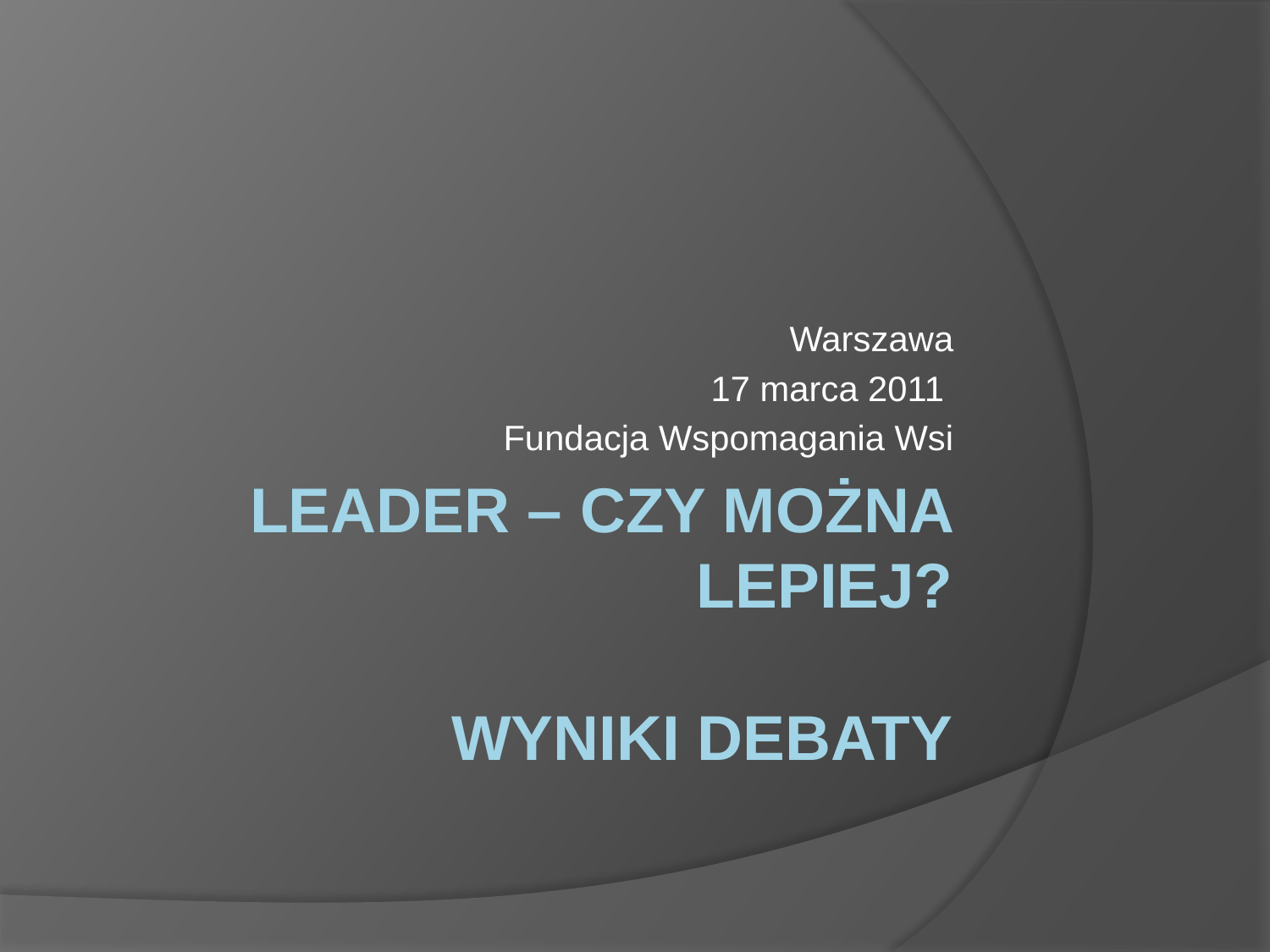

Warszawa
17 marca 2011
Fundacja Wspomagania Wsi
# LEADER – czy można lepiej? Wyniki debaty